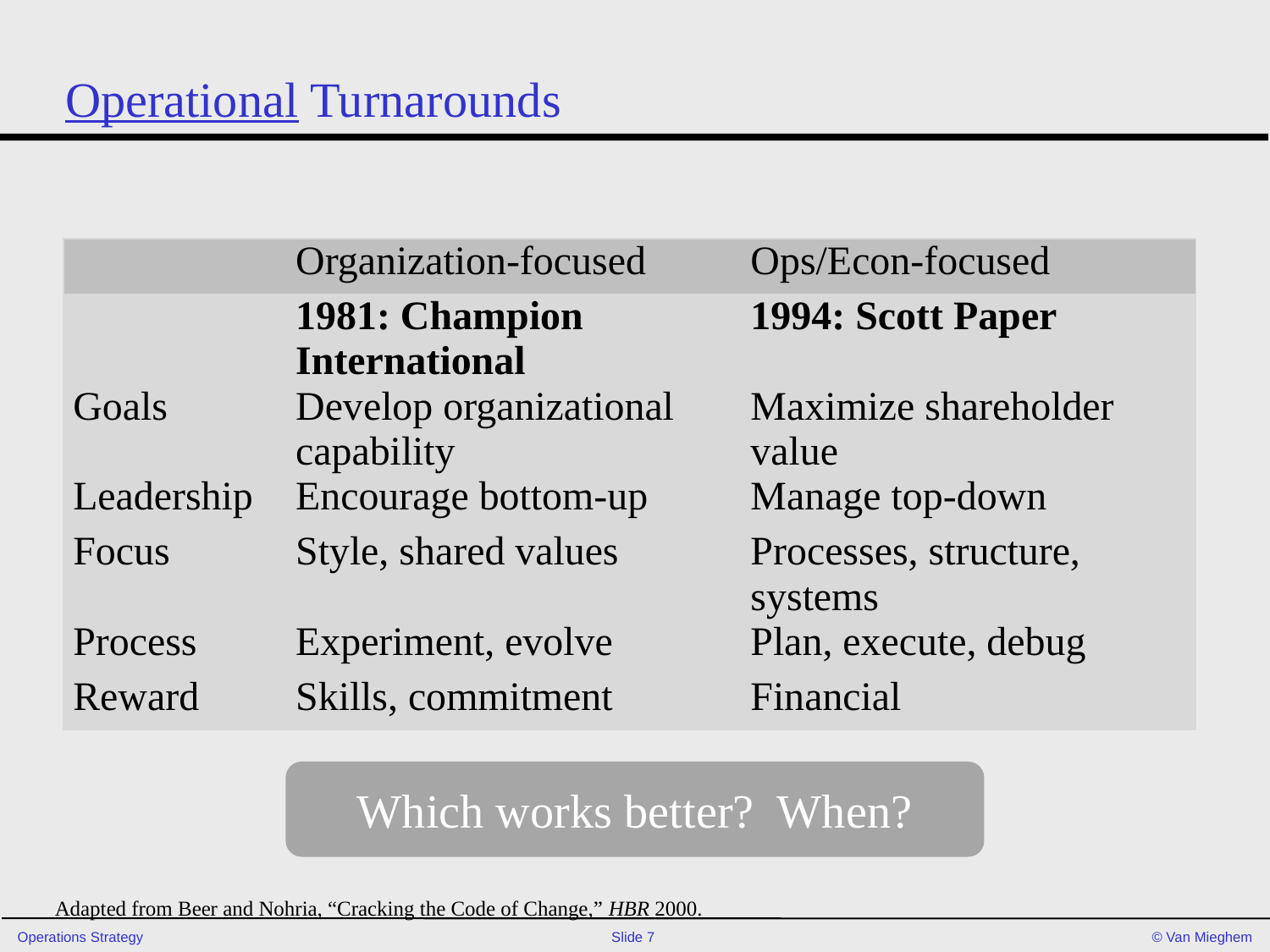

# Operational Turnarounds
|  | Organization-focused | Ops/Econ-focused |
| --- | --- | --- |
|  | 1981: Champion International | 1994: Scott Paper |
| Goals | Develop organizational capability | Maximize shareholder value |
| Leadership | Encourage bottom-up | Manage top-down |
| Focus | Style, shared values | Processes, structure, systems |
| Process | Experiment, evolve | Plan, execute, debug |
| Reward | Skills, commitment | Financial |
Which works better?  When?
Adapted from Beer and Nohria, “Cracking the Code of Change,” HBR 2000.